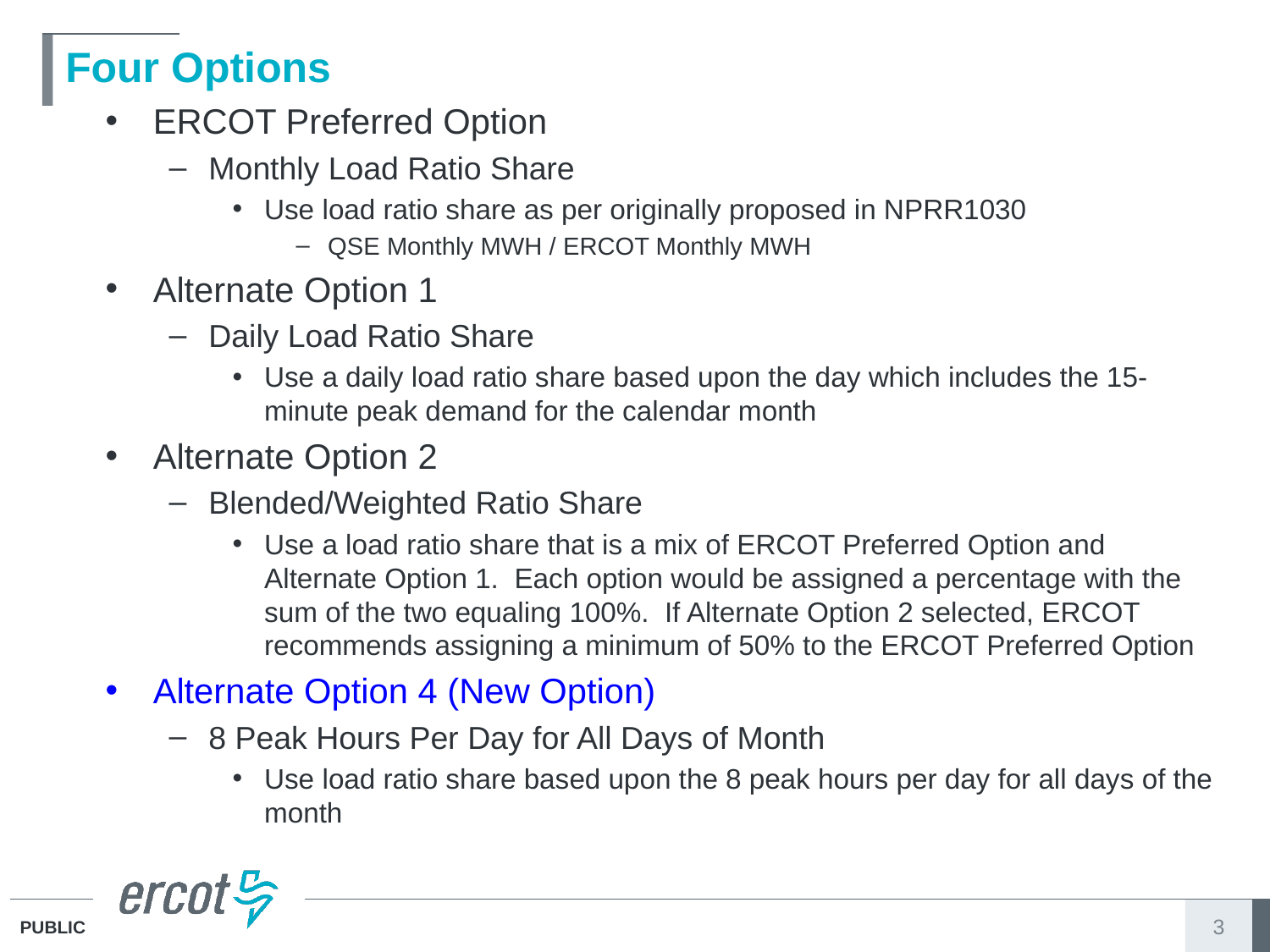

# Four Options
ERCOT Preferred Option
Monthly Load Ratio Share
Use load ratio share as per originally proposed in NPRR1030
QSE Monthly MWH / ERCOT Monthly MWH
Alternate Option 1
Daily Load Ratio Share
Use a daily load ratio share based upon the day which includes the 15-minute peak demand for the calendar month
Alternate Option 2
Blended/Weighted Ratio Share
Use a load ratio share that is a mix of ERCOT Preferred Option and Alternate Option 1.  Each option would be assigned a percentage with the sum of the two equaling 100%.  If Alternate Option 2 selected, ERCOT recommends assigning a minimum of 50% to the ERCOT Preferred Option
Alternate Option 4 (New Option)
8 Peak Hours Per Day for All Days of Month
Use load ratio share based upon the 8 peak hours per day for all days of the month

3